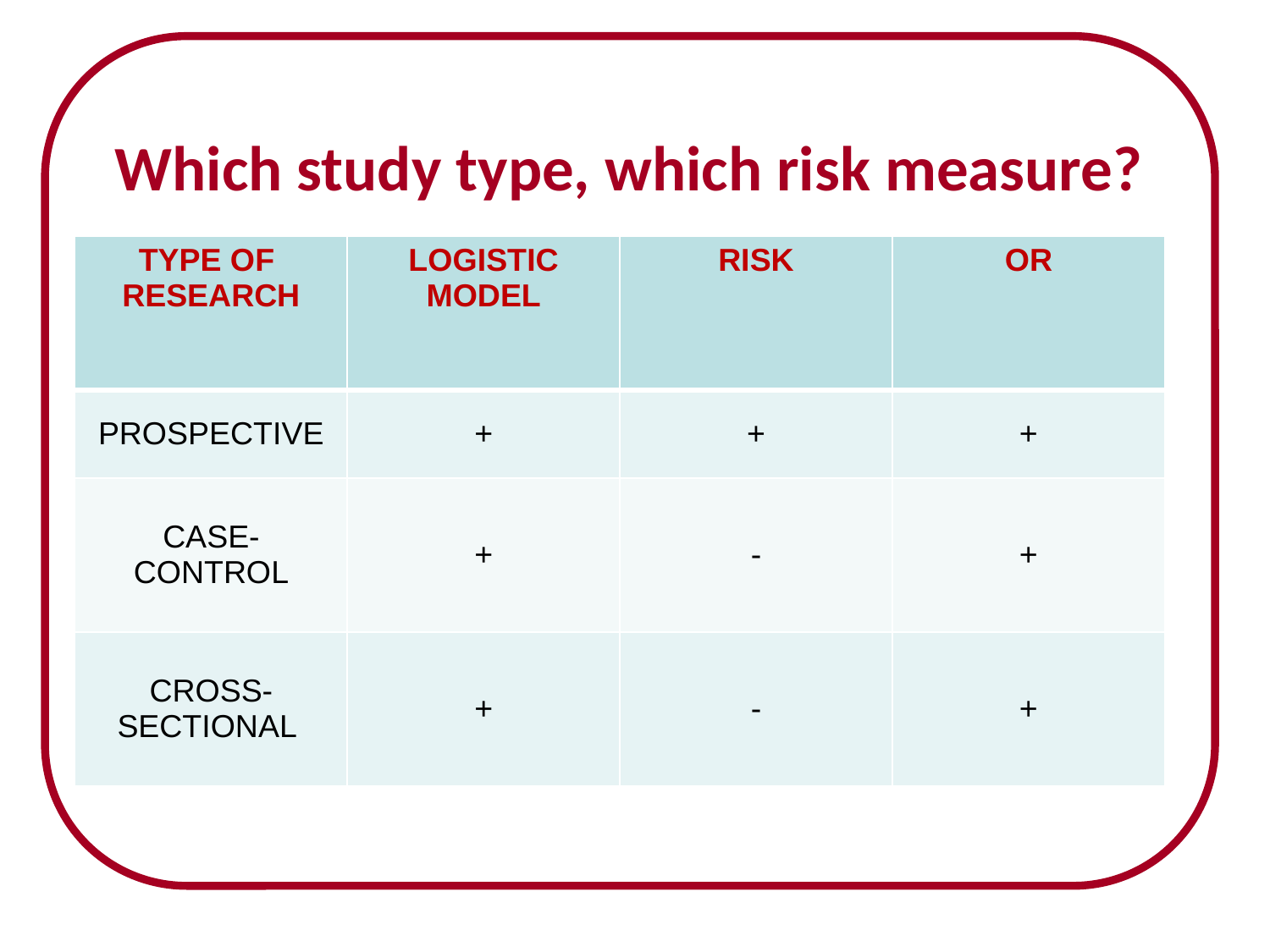

# Which study type, which risk measure?
| TYPE OF RESEARCH | LOGISTIC MODEL | RISK | OR |
| --- | --- | --- | --- |
| PROSPECTIVE | + | + | + |
| CASE-CONTROL | + | - | + |
| CROSS-SECTIONAL | + | - | + |